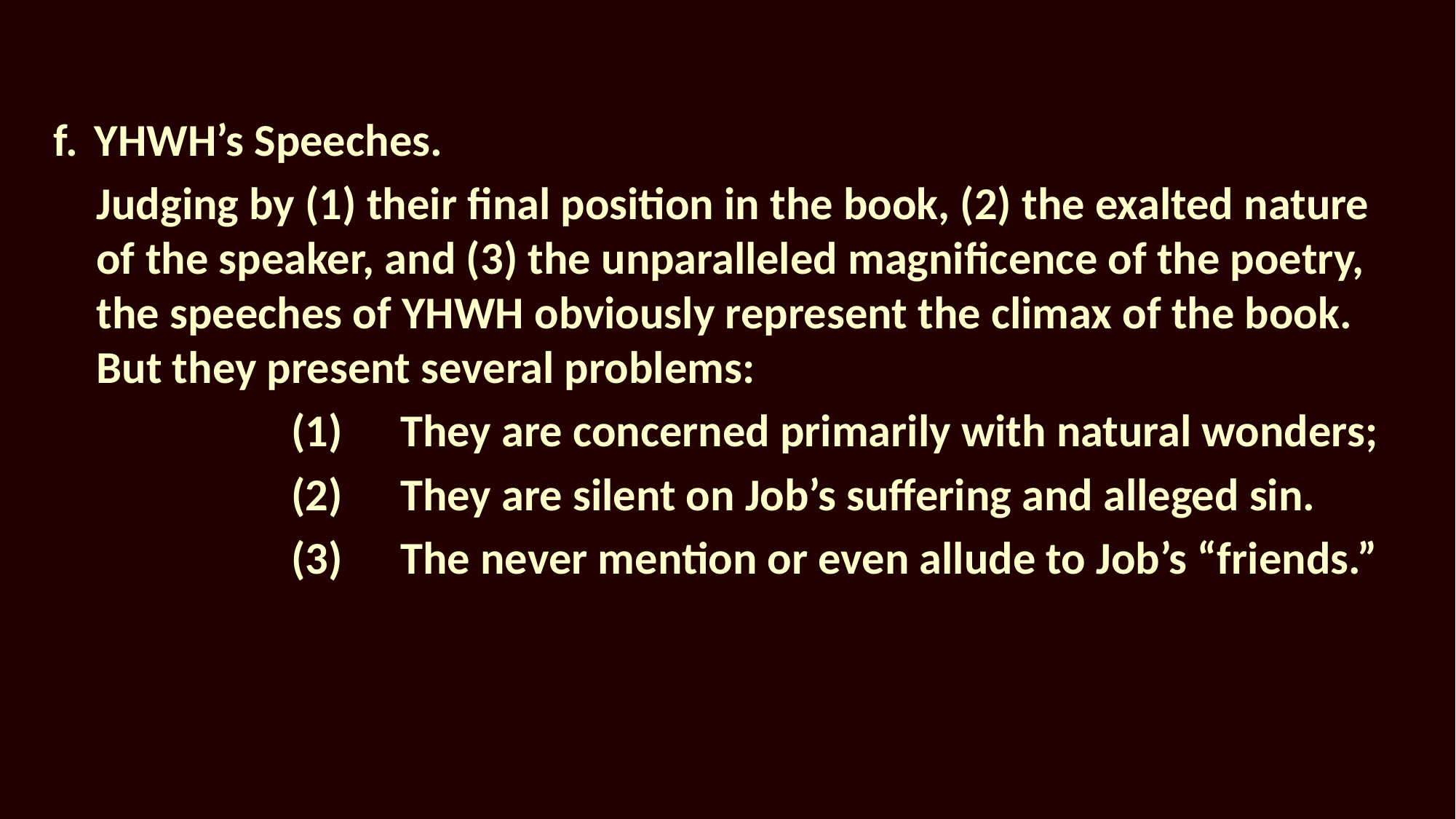

YHWH’s Speeches.
Judging by (1) their final position in the book, (2) the exalted nature of the speaker, and (3) the unparalleled magnificence of the poetry, the speeches of YHWH obviously represent the climax of the book. But they present several problems:
		(1)	They are concerned primarily with natural wonders;
		(2)	They are silent on Job’s suffering and alleged sin.
		(3)	The never mention or even allude to Job’s “friends.”